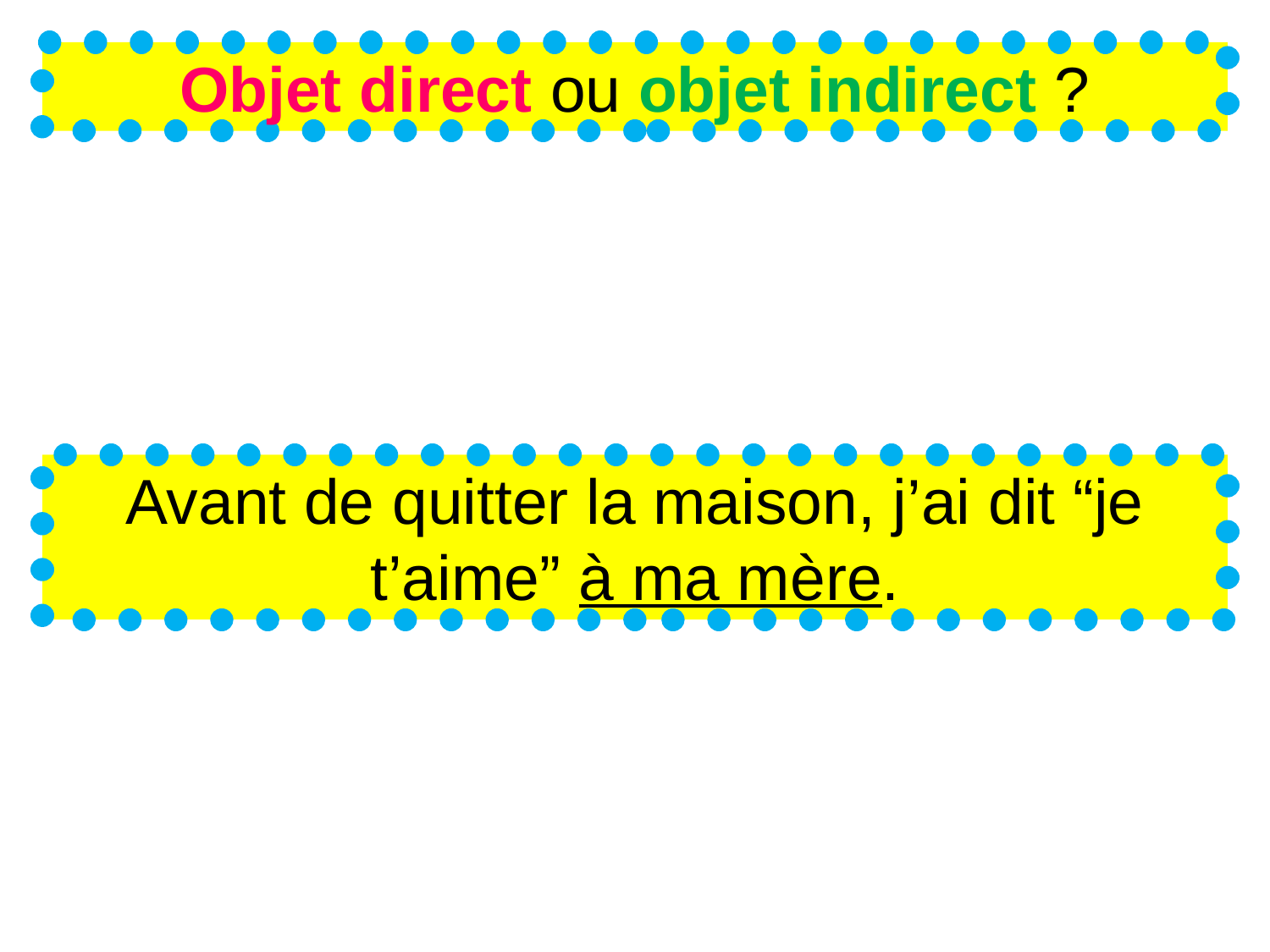

Objet direct ou objet indirect ?
Avant de quitter la maison, j’ai dit “je t’aime” à ma mère.